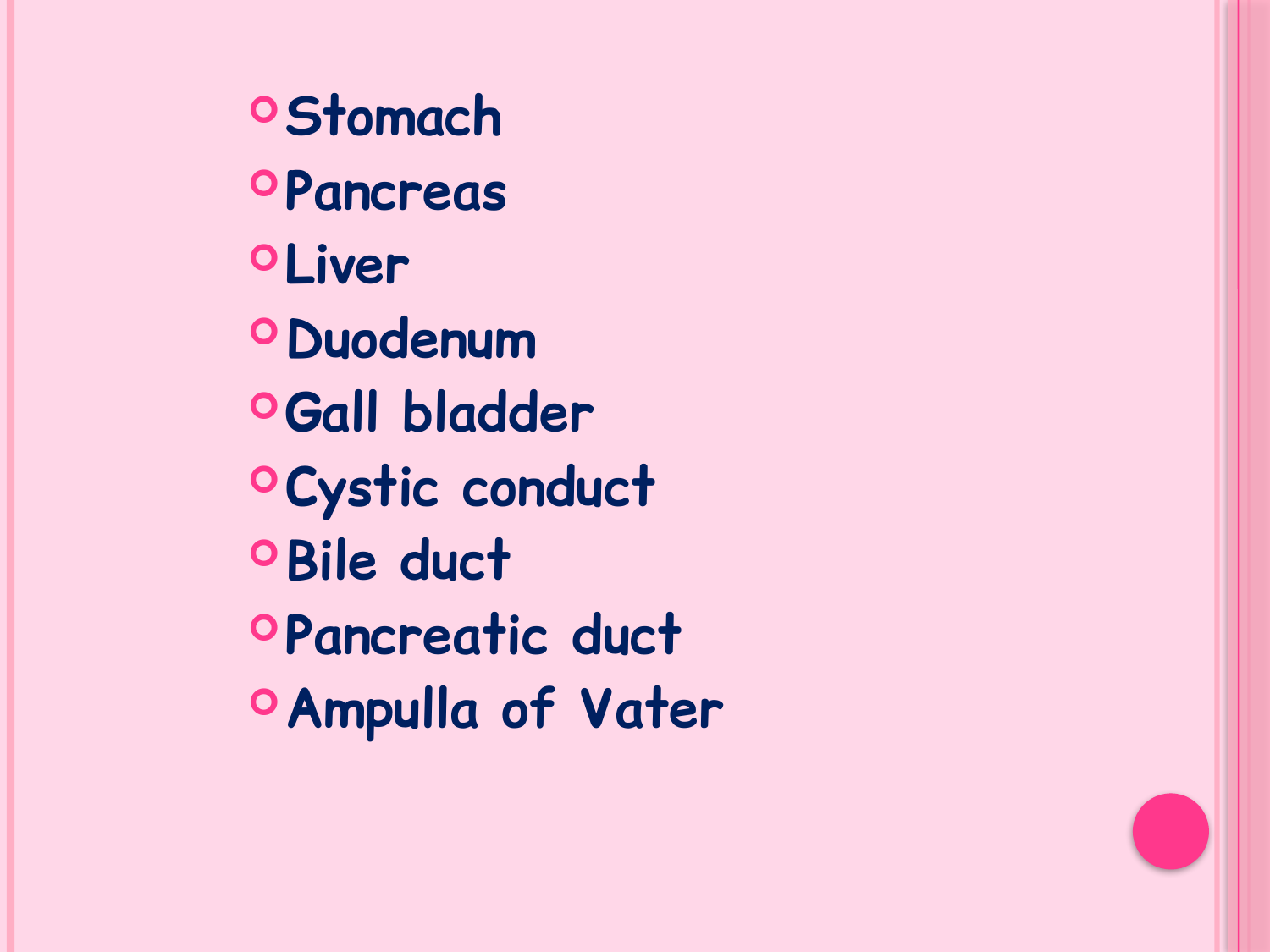

Stomach
Pancreas
Liver
Duodenum
Gall bladder
Cystic conduct
Bile duct
Pancreatic duct
Ampulla of Vater